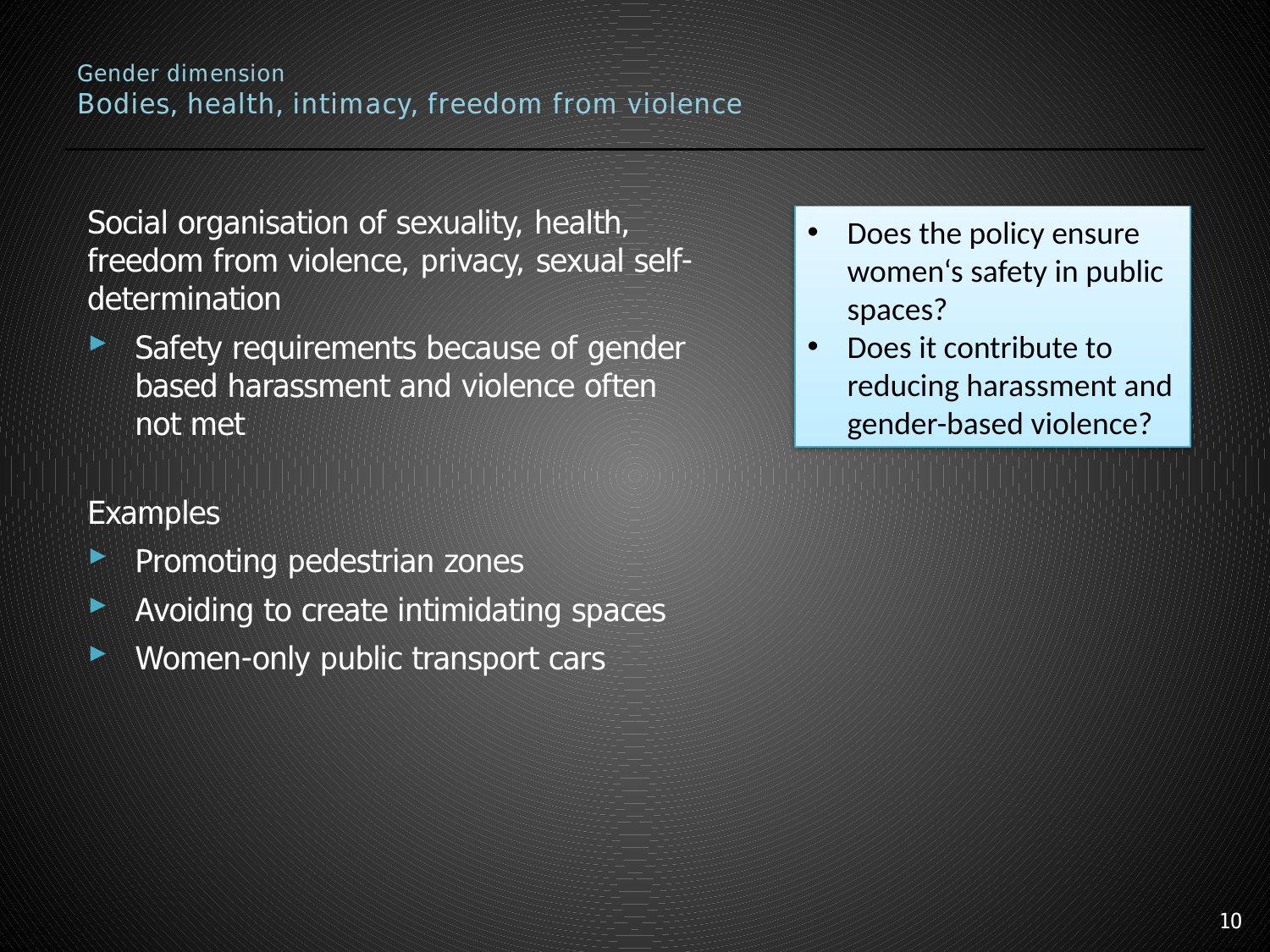

# Gender dimension Bodies, health, intimacy, freedom from violence
Social organisation of sexuality, health, freedom from violence, privacy, sexual self-determination
Safety requirements because of gender based harassment and violence often not met

Examples
Promoting pedestrian zones
Avoiding to create intimidating spaces
Women-only public transport cars

Does the policy ensure women‘s safety in public spaces?
Does it contribute to reducing harassment and gender-based violence?
10